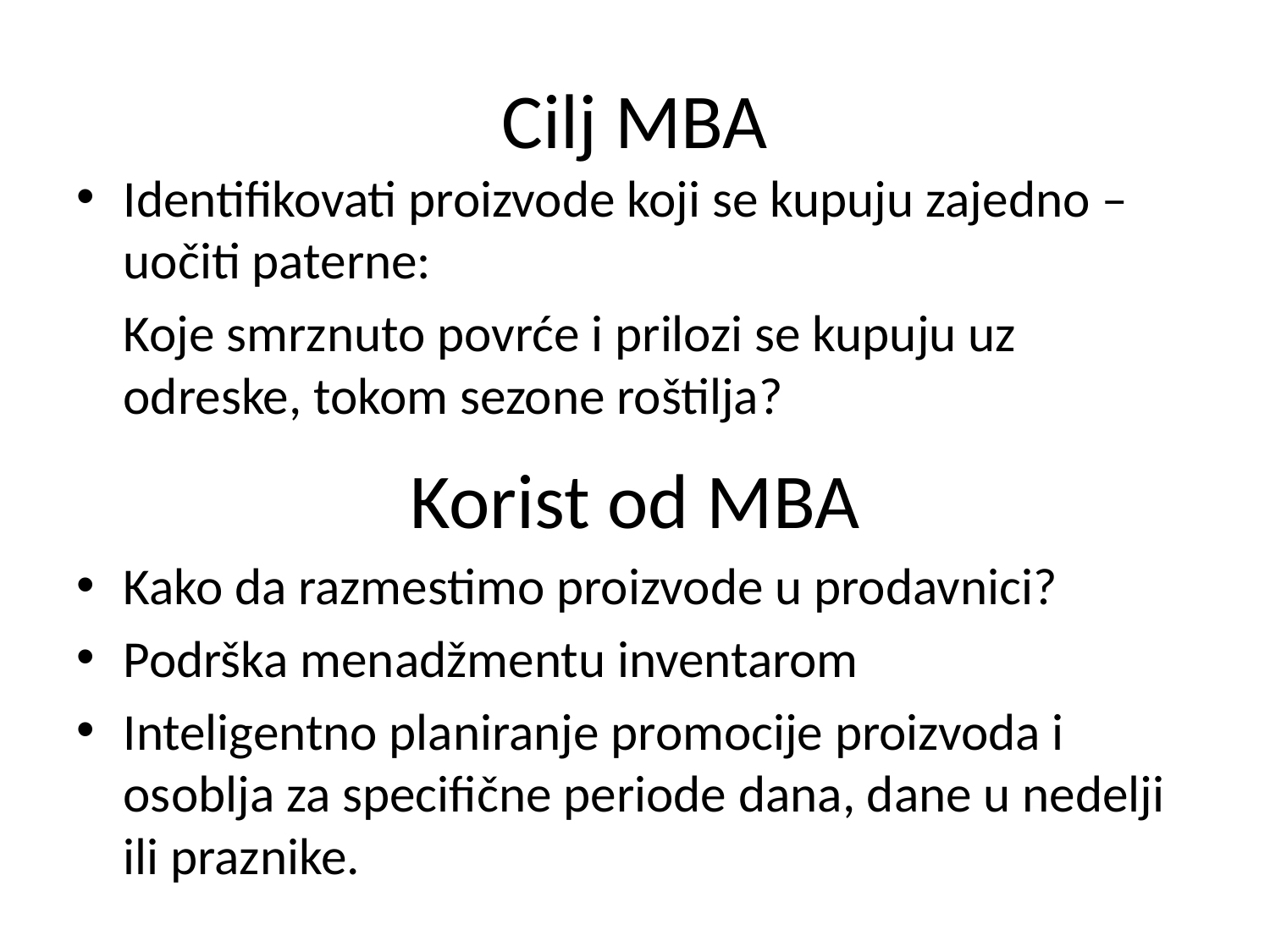

# Cilj MBA
Identifikovati proizvode koji se kupuju zajedno – uočiti paterne:
	Koje smrznuto povrće i prilozi se kupuju uz odreske, tokom sezone roštilja?

Kako da razmestimo proizvode u prodavnici?
Podrška menadžmentu inventarom
Inteligentno planiranje promocije proizvoda i osoblja za specifične periode dana, dane u nedelji ili praznike.

Korist od MBA